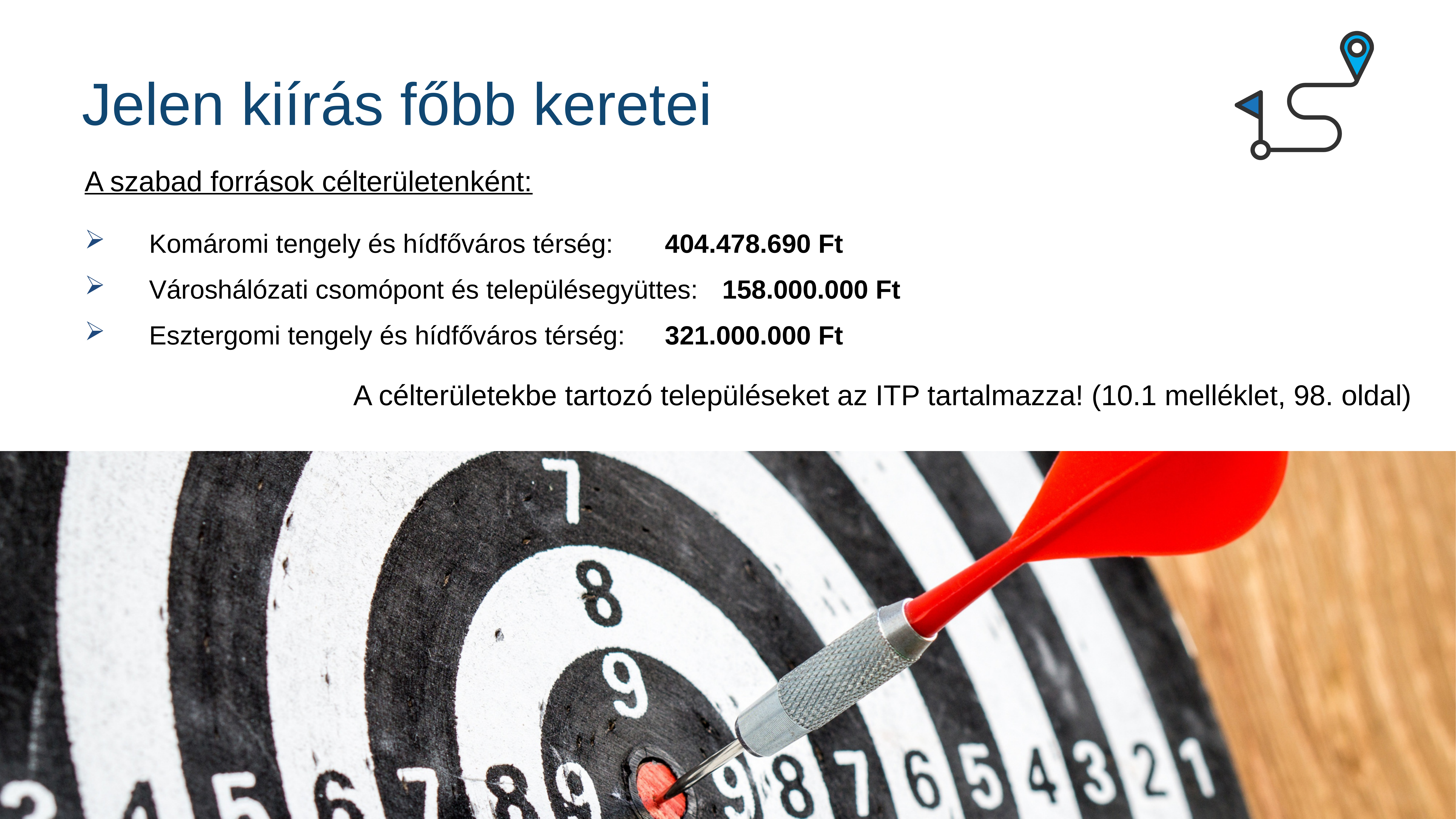

Jelen kiírás főbb keretei
A szabad források célterületenként:
Komáromi tengely és hídfőváros térség: 		404.478.690 Ft
Városhálózati csomópont és településegyüttes: 	158.000.000 Ft
Esztergomi tengely és hídfőváros térség: 		321.000.000 Ft
A célterületekbe tartozó településeket az ITP tartalmazza! (10.1 melléklet, 98. oldal)